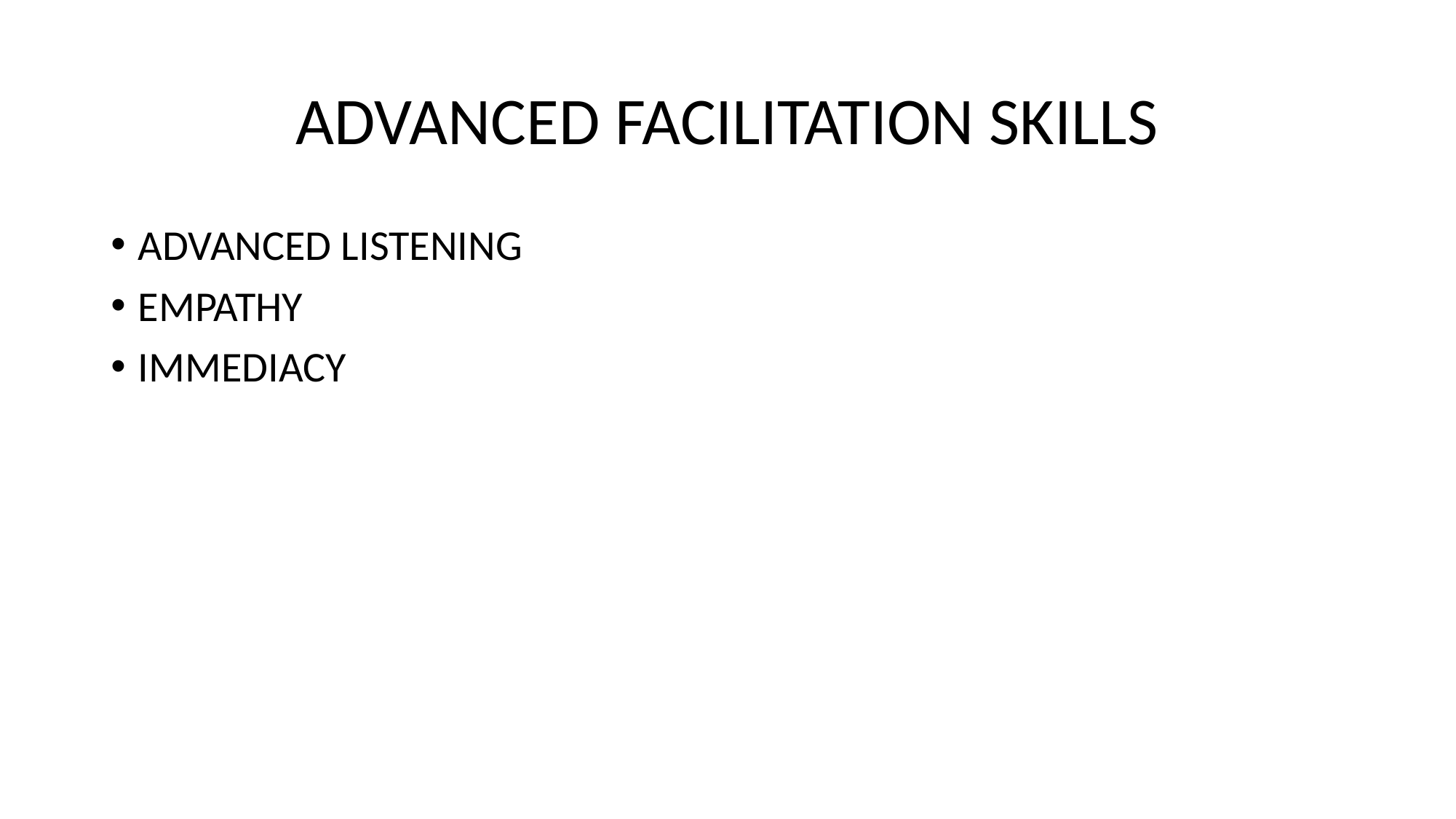

# ADVANCED FACILITATION SKILLS
ADVANCED LISTENING
EMPATHY
IMMEDIACY